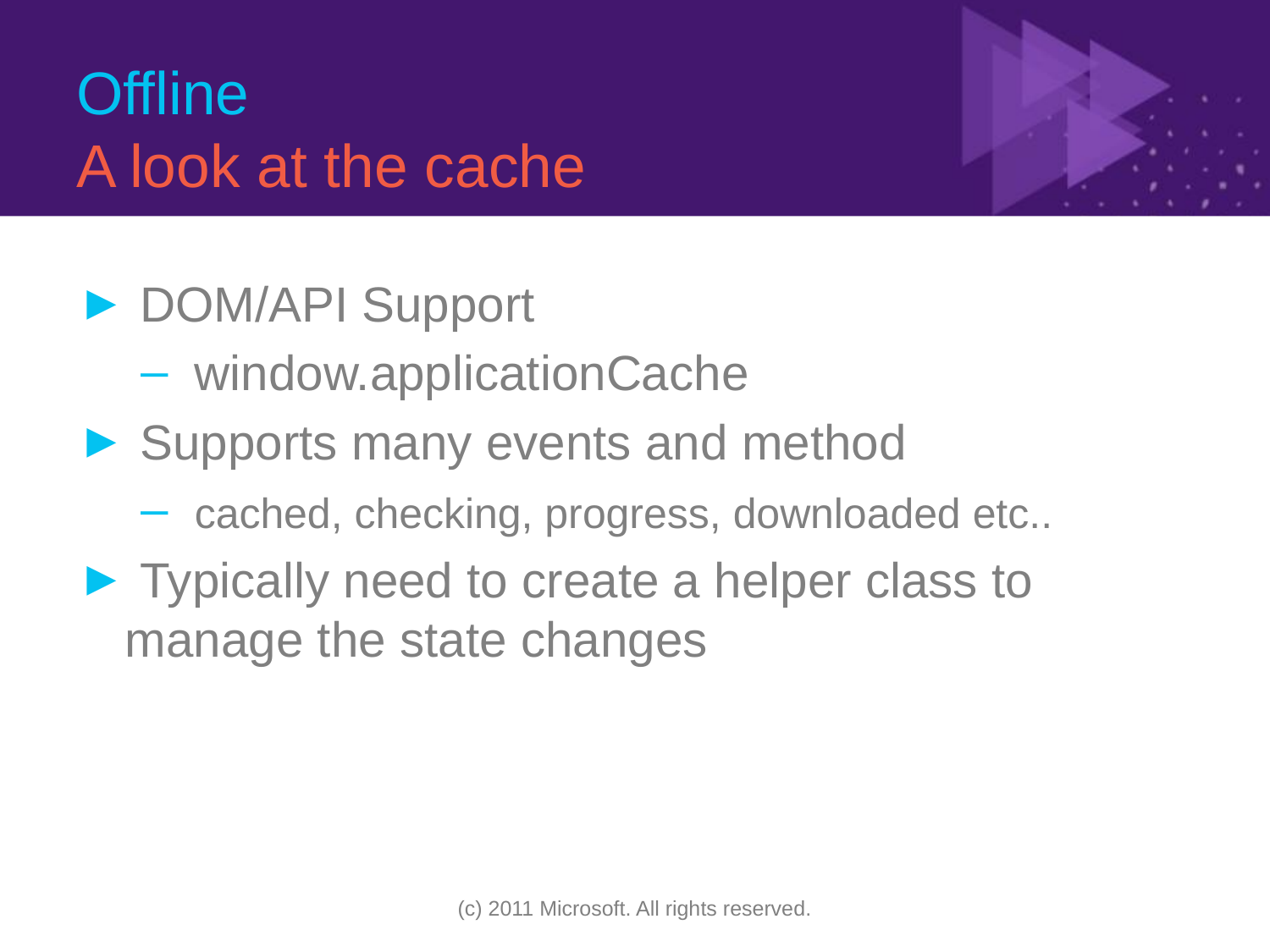

# Offline A look at the cache
 DOM/API Support
 window.applicationCache
 Supports many events and method
 cached, checking, progress, downloaded etc..
 Typically need to create a helper class to manage the state changes

(c) 2011 Microsoft. All rights reserved.